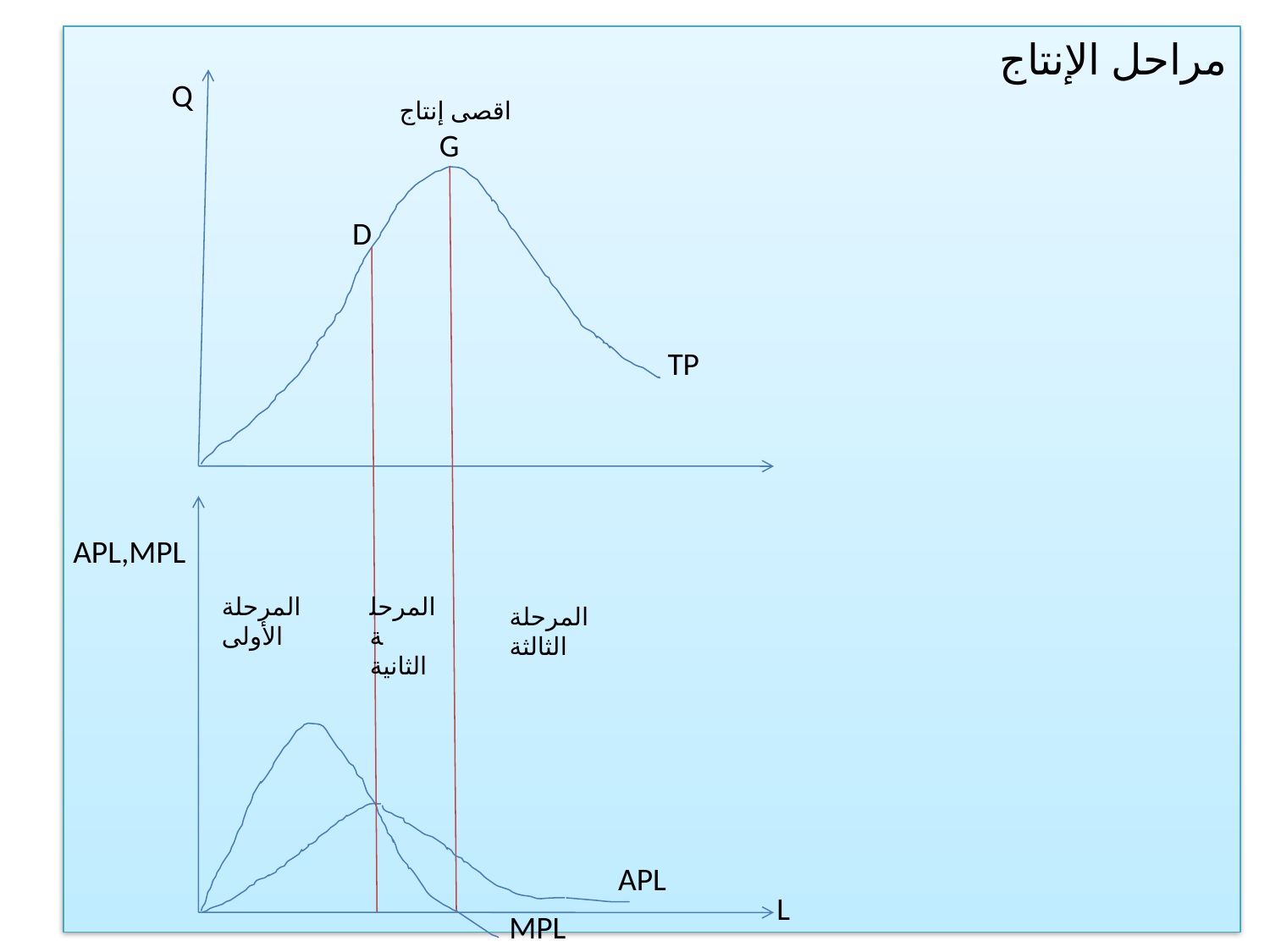

مراحل الإنتاج
Q
اقصى إنتاج
G

D
TP

APL,MPL
المرحلة
الأولى
المرحلة
الثانية
المرحلة
الثالثة

APL

L

MPL